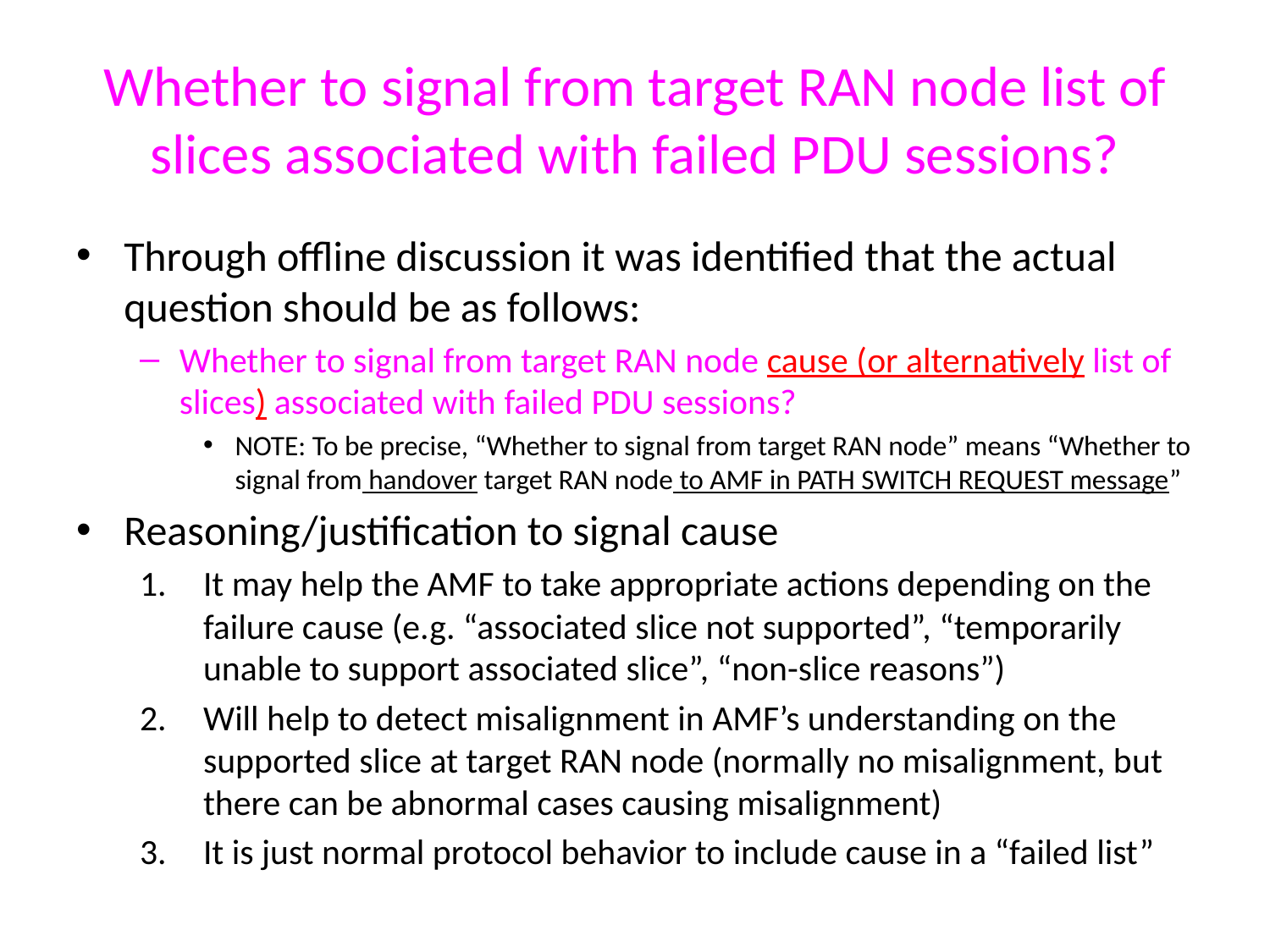

# Whether to signal from target RAN node list of slices associated with failed PDU sessions?
Through offline discussion it was identified that the actual question should be as follows:
Whether to signal from target RAN node cause (or alternatively list of slices) associated with failed PDU sessions?
NOTE: To be precise, “Whether to signal from target RAN node” means “Whether to signal from handover target RAN node to AMF in PATH SWITCH REQUEST message”
Reasoning/justification to signal cause
It may help the AMF to take appropriate actions depending on the failure cause (e.g. “associated slice not supported”, “temporarily unable to support associated slice”, “non-slice reasons”)
Will help to detect misalignment in AMF’s understanding on the supported slice at target RAN node (normally no misalignment, but there can be abnormal cases causing misalignment)
It is just normal protocol behavior to include cause in a “failed list”